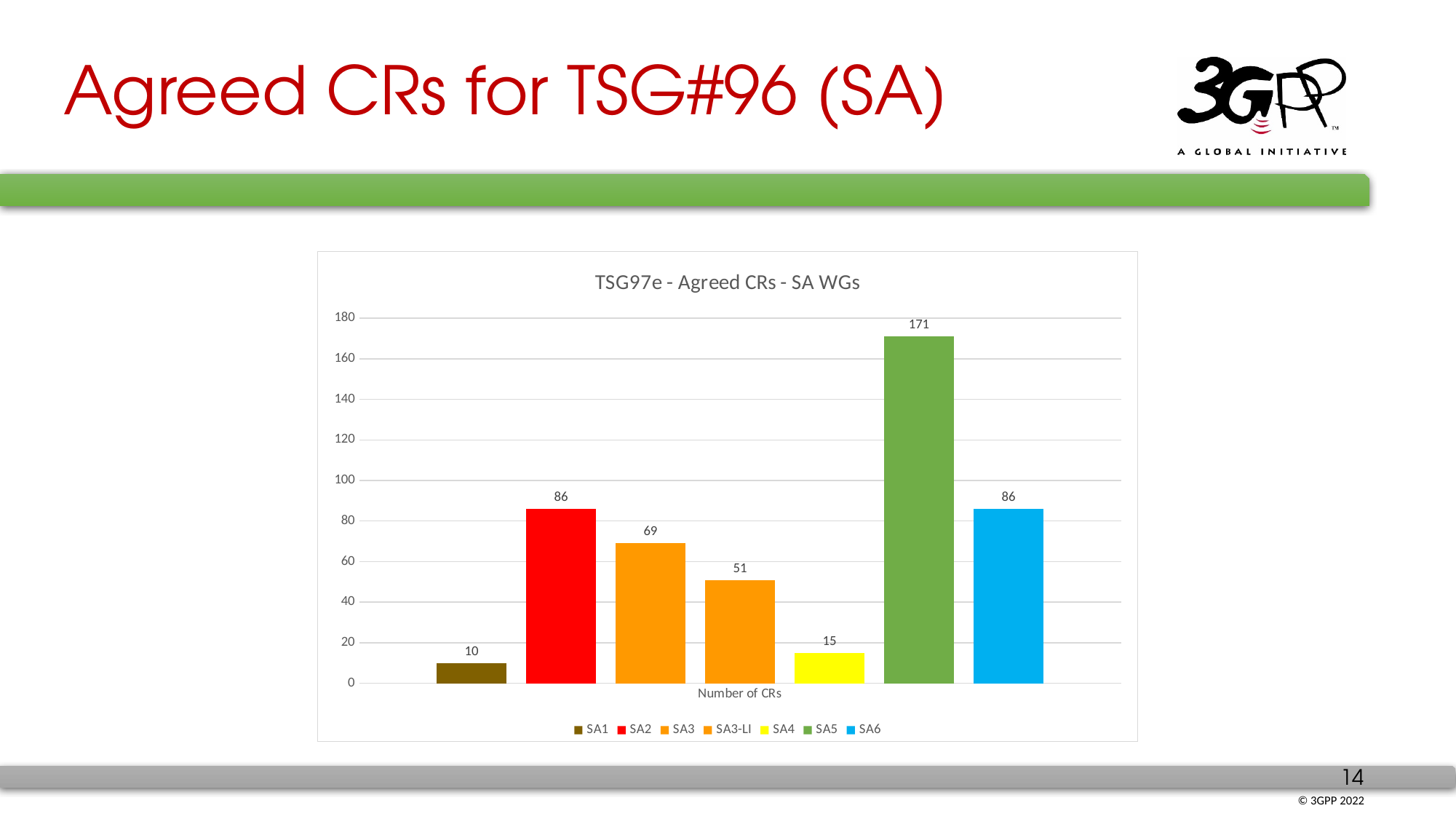

# Agreed CRs for TSG#96 (SA)

### Chart: TSG97e - Agreed CRs - SA WGs

| Category | SA1 | SA2 | SA3 | SA3-LI | SA4 | SA5 | SA6 |
|---|---|---|---|---|---|---|---|
| Number of CRs | 10.0 | 86.0 | 69.0 | 51.0 | 15.0 | 171.0 | 86.0 |